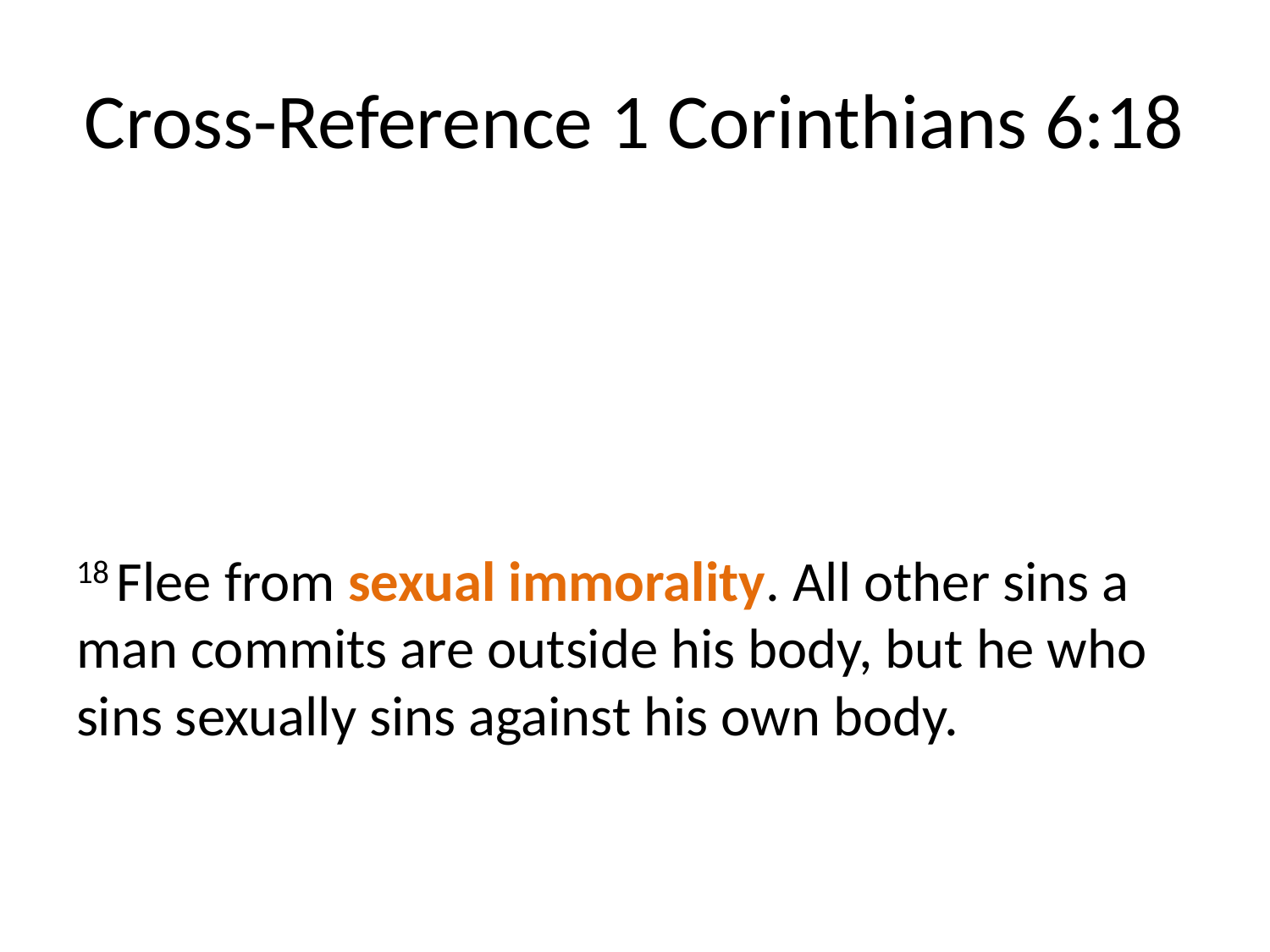

# Cross-Reference 1 Corinthians 6:18

18 Flee from sexual immorality. All other sins a man commits are outside his body, but he who sins sexually sins against his own body.